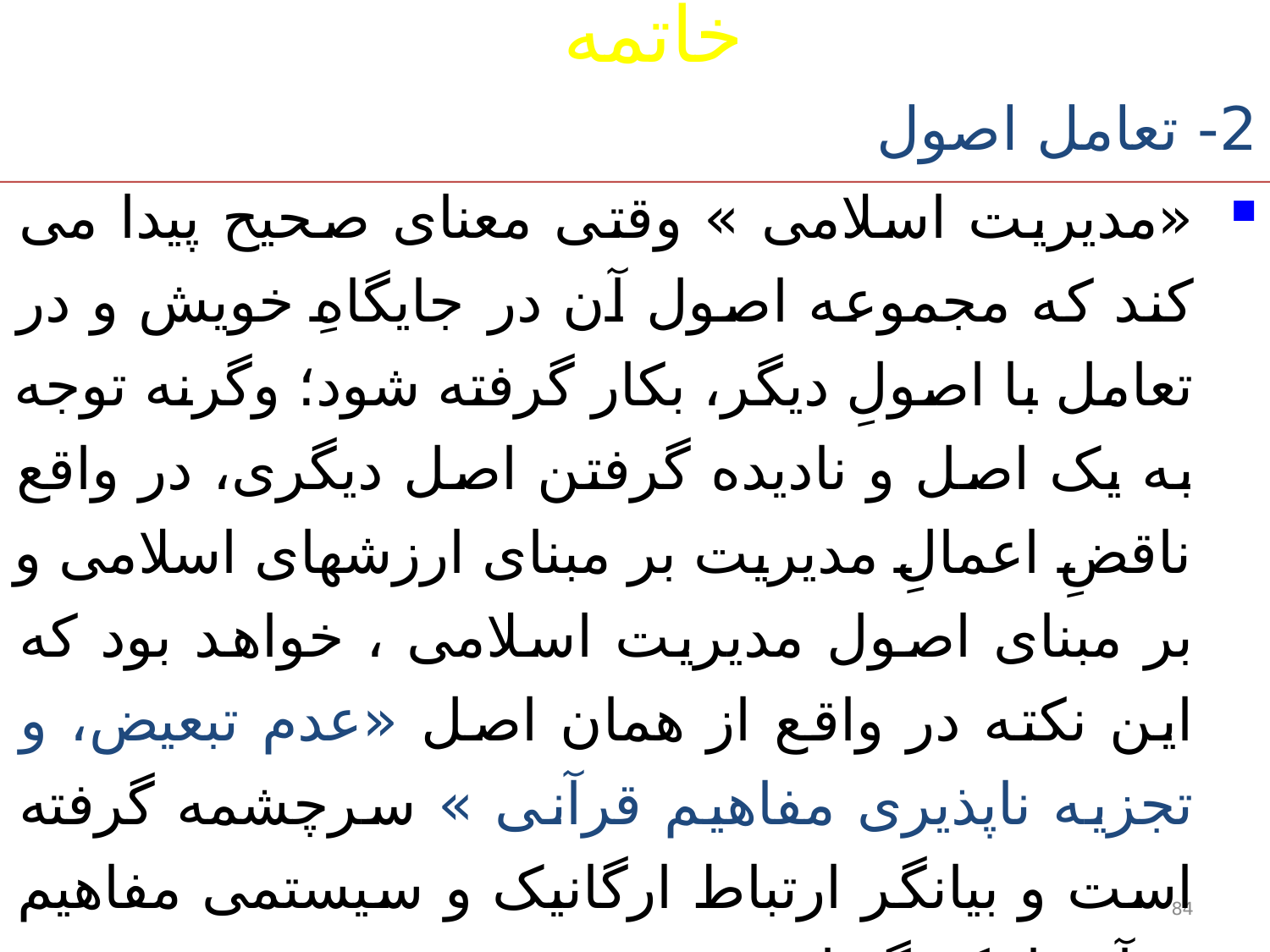

خاتمه
2- تعامل اصول

«مدیریت اسلامی » وقتی معنای صحیح پیدا می کند که مجموعه اصول آن در جایگاهِ خویش و در تعامل با اصولِ دیگر، بکار گرفته شود؛ وگرنه توجه به یک اصل و نادیده گرفتن اصل دیگری، در واقع ناقضِ اعمالِ مدیریت بر مبنای ارزشهای اسلامی و بر مبنای اصول مدیریت اسلامی ، خواهد بود که این نکته در واقع از همان اصل «عدم تبعیض، و تجزیه ناپذیری مفاهیم قرآنی » سرچشمه گرفته است و بیانگر ارتباط ارگانیک و سیستمی مفاهیم قرآن با یکدیگر است .

84